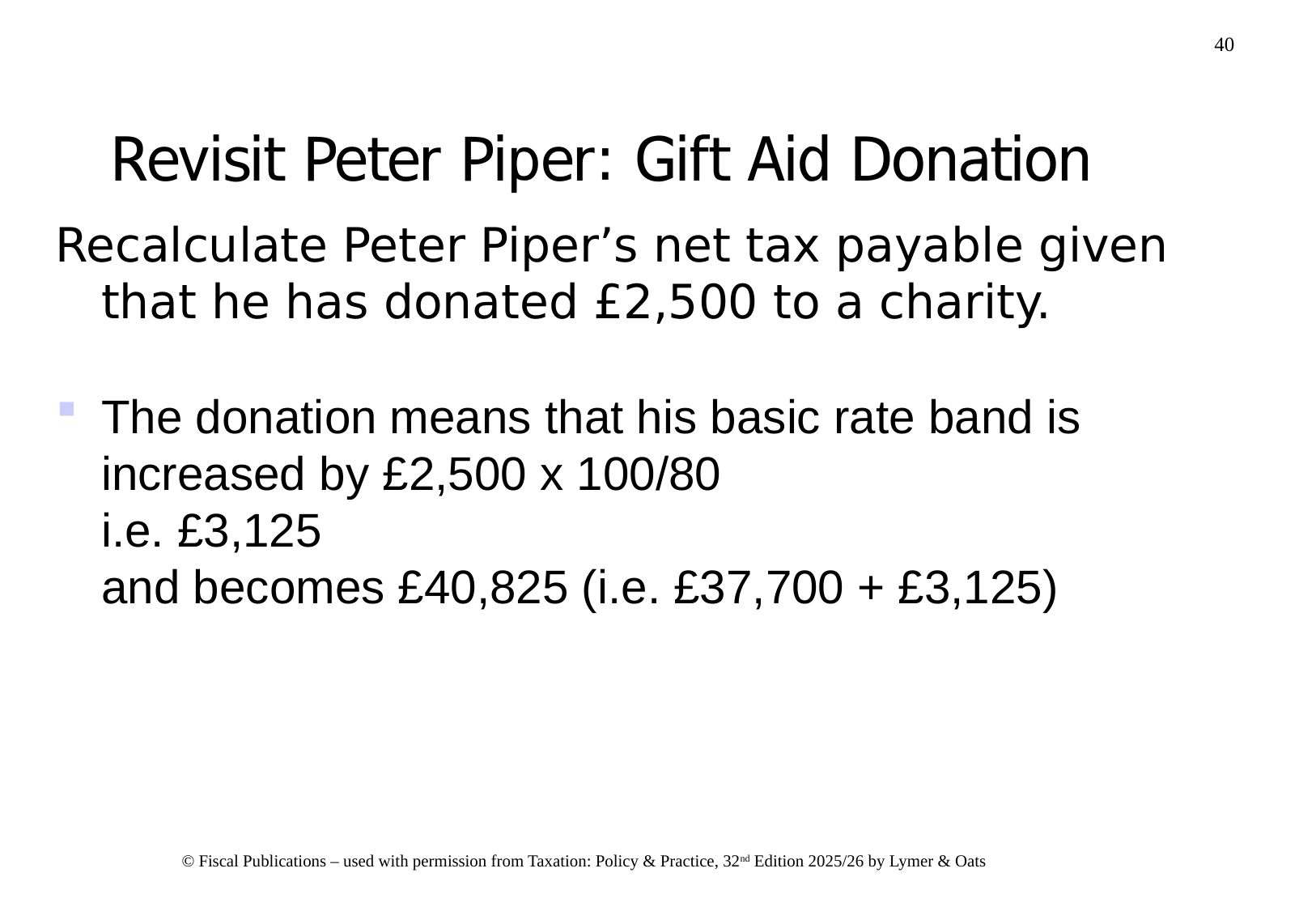

# Revisit Peter Piper: Gift Aid Donation
Recalculate Peter Piper’s net tax payable given that he has donated £2,500 to a charity.
The donation means that his basic rate band is increased by £2,500 x 100/80
i.e. £3,125
and becomes £40,825 (i.e. £37,700 + £3,125)